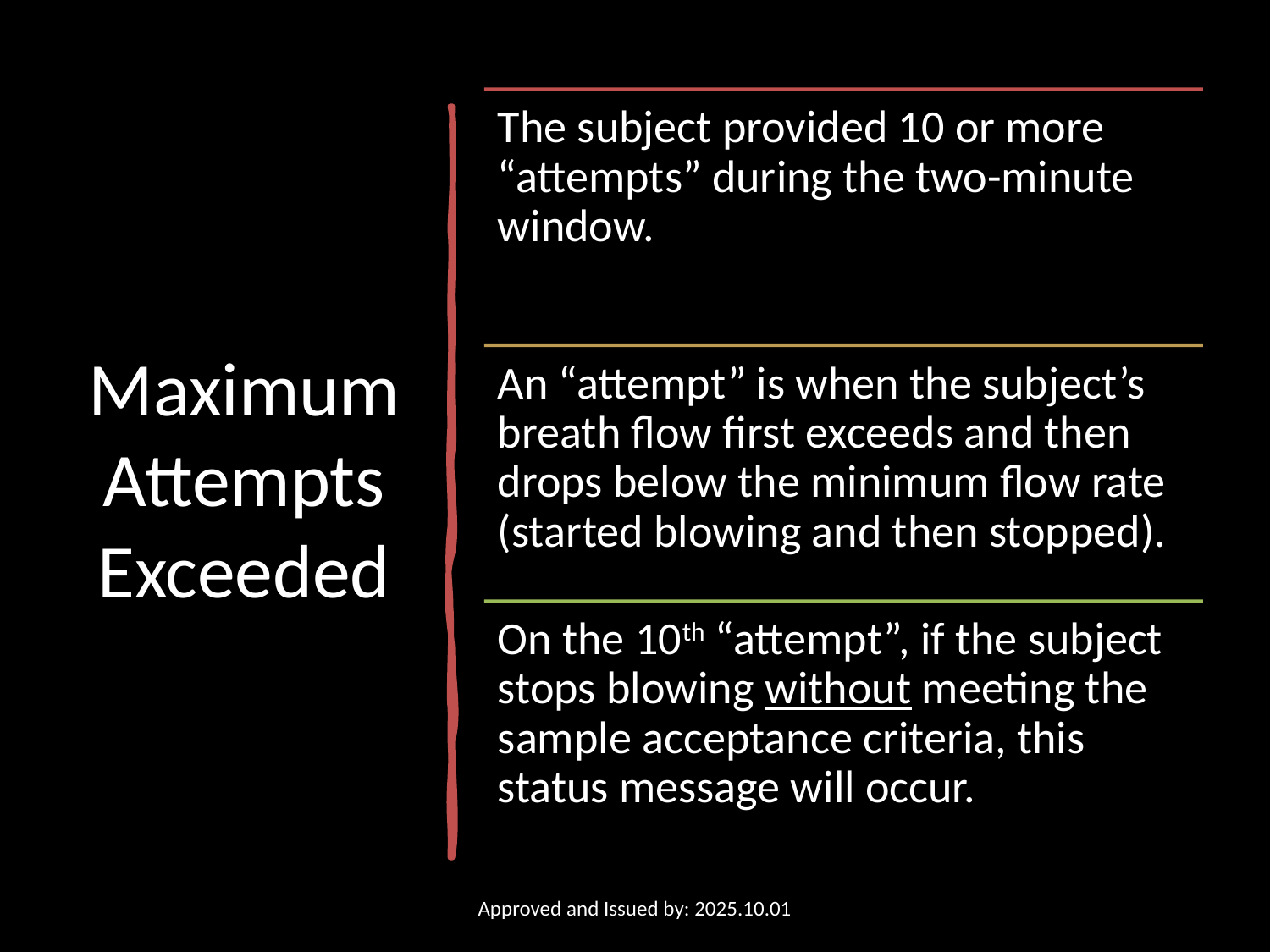

The subject provided 10 or more “attempts” during the two-minute window.
An “attempt” is when the subject’s breath flow first exceeds and then drops below the minimum flow rate (started blowing and then stopped).
On the 10th “attempt”, if the subject stops blowing without meeting the sample acceptance criteria, this status message will occur.
# Maximum Attempts Exceeded

Approved and Issued by: 2025.10.01